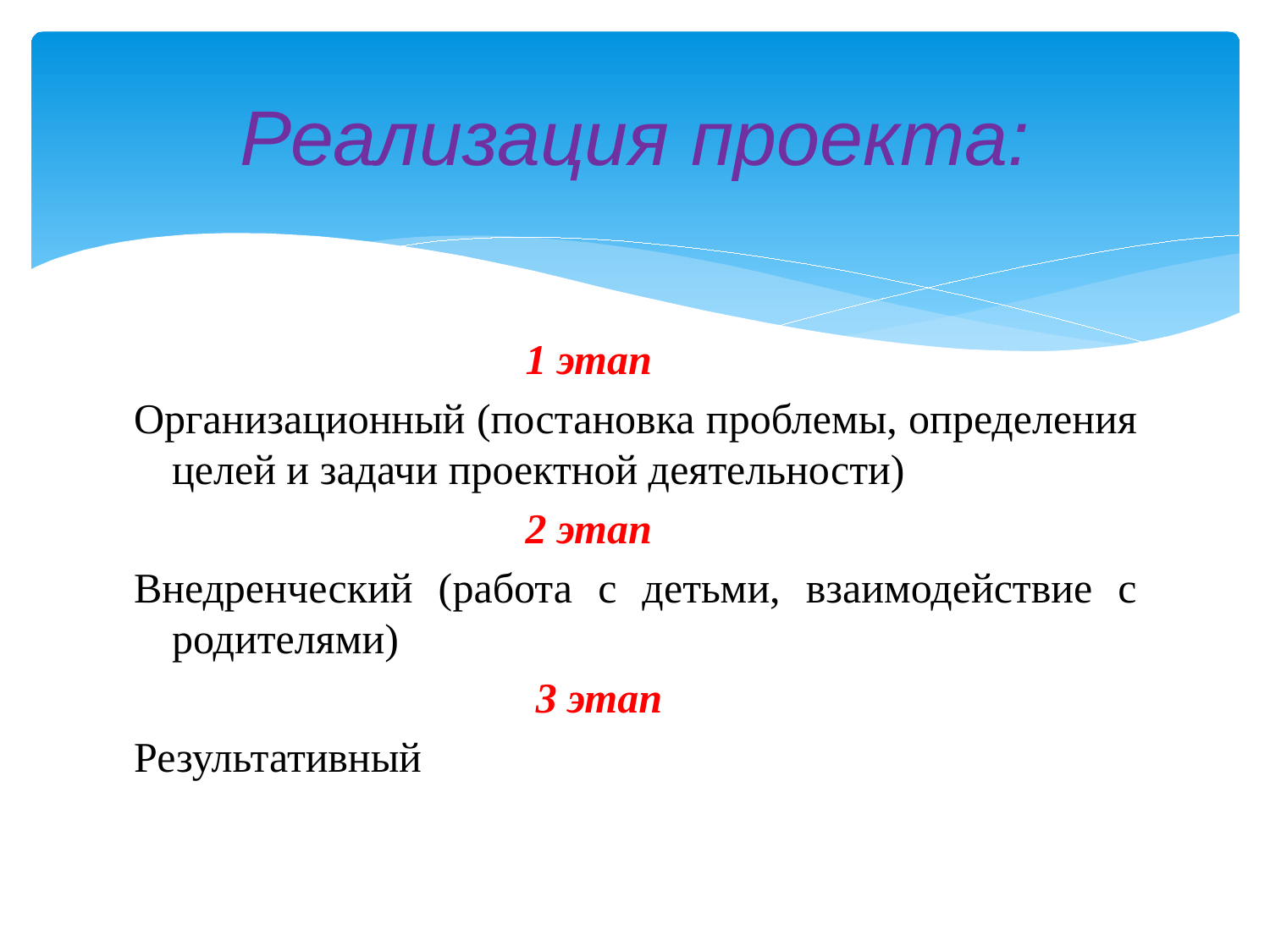

# Реализация проекта:
                                     1 этап
Организационный (постановка проблемы, определения целей и задачи проектной деятельности)
                                     2 этап
Внедренческий (работа с детьми, взаимодействие с родителями)
                                      3 этап
Результативный